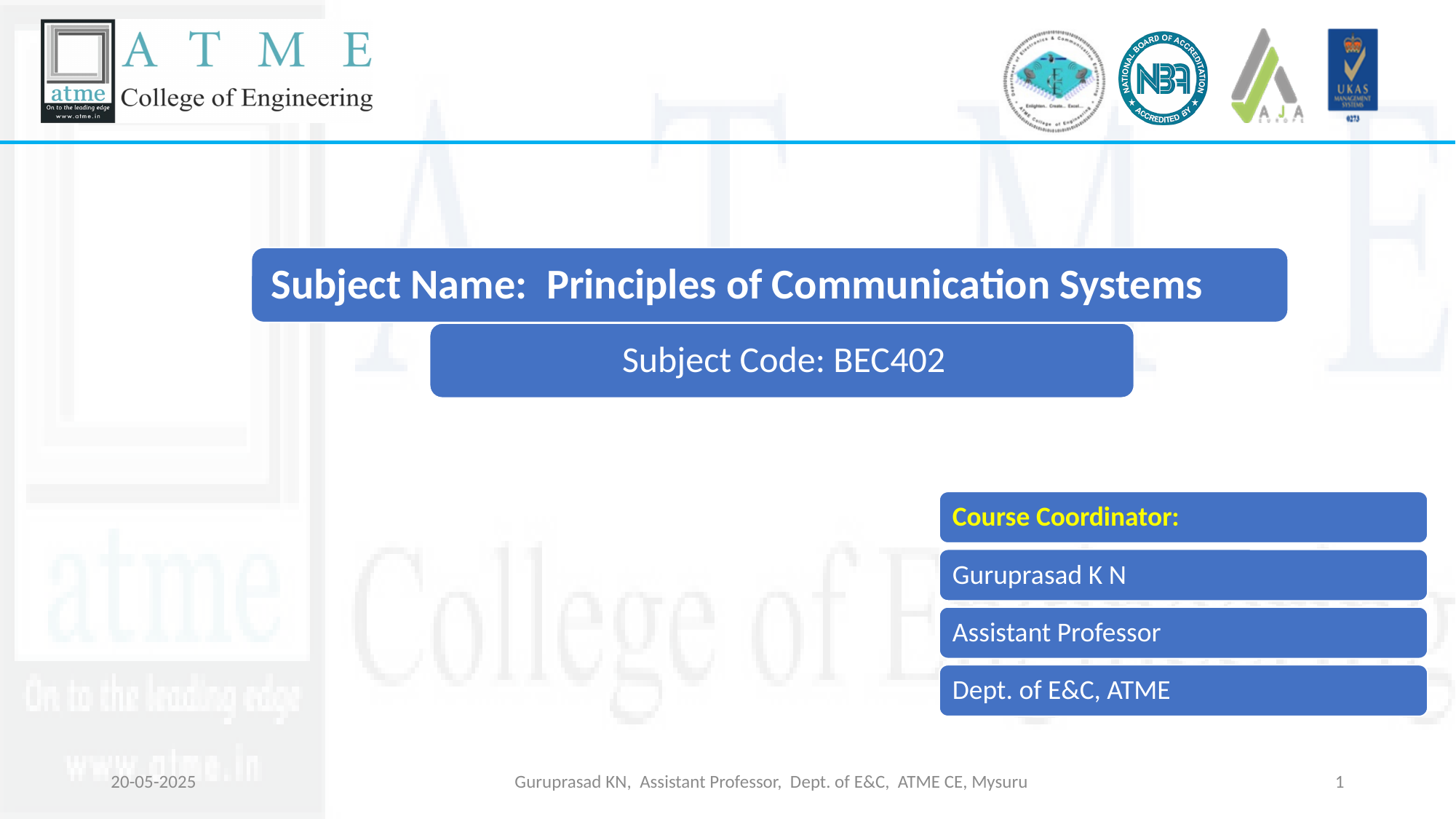

Subject Name:  Principles of Communication Systems
Subject Code: BEC402
Course Coordinator:
Guruprasad K N
Assistant Professor
Dept. of E&C, ATME
20-05-2025
Guruprasad KN,  Assistant Professor,  Dept. of E&C,  ATME CE, Mysuru
1